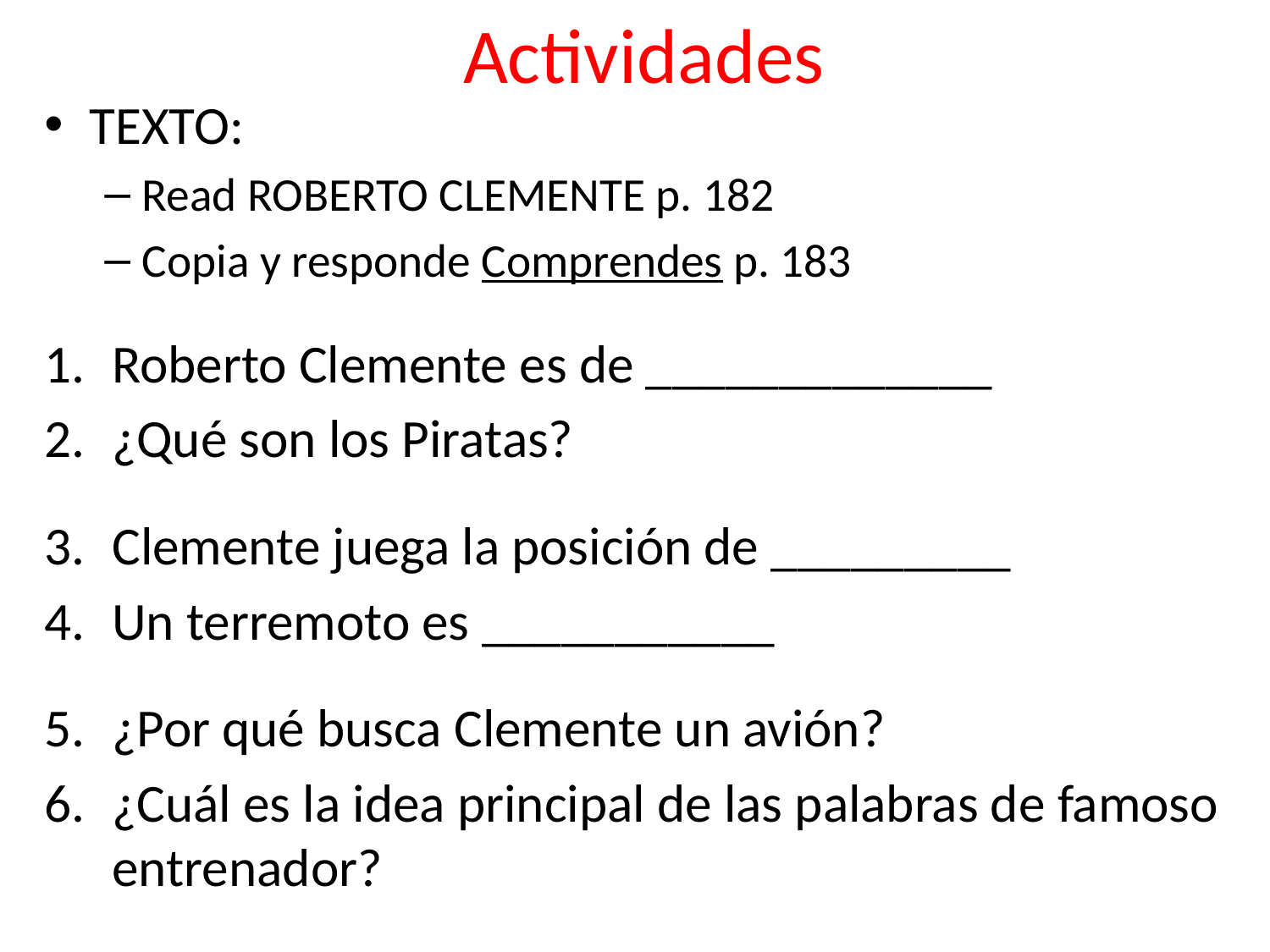

Actividades
TEXTO:
Read ROBERTO CLEMENTE p. 182
Copia y responde Comprendes p. 183
Roberto Clemente es de _____________
¿Qué son los Piratas?
Clemente juega la posición de _________
Un terremoto es ___________
¿Por qué busca Clemente un avión?
¿Cuál es la idea principal de las palabras de famoso entrenador?